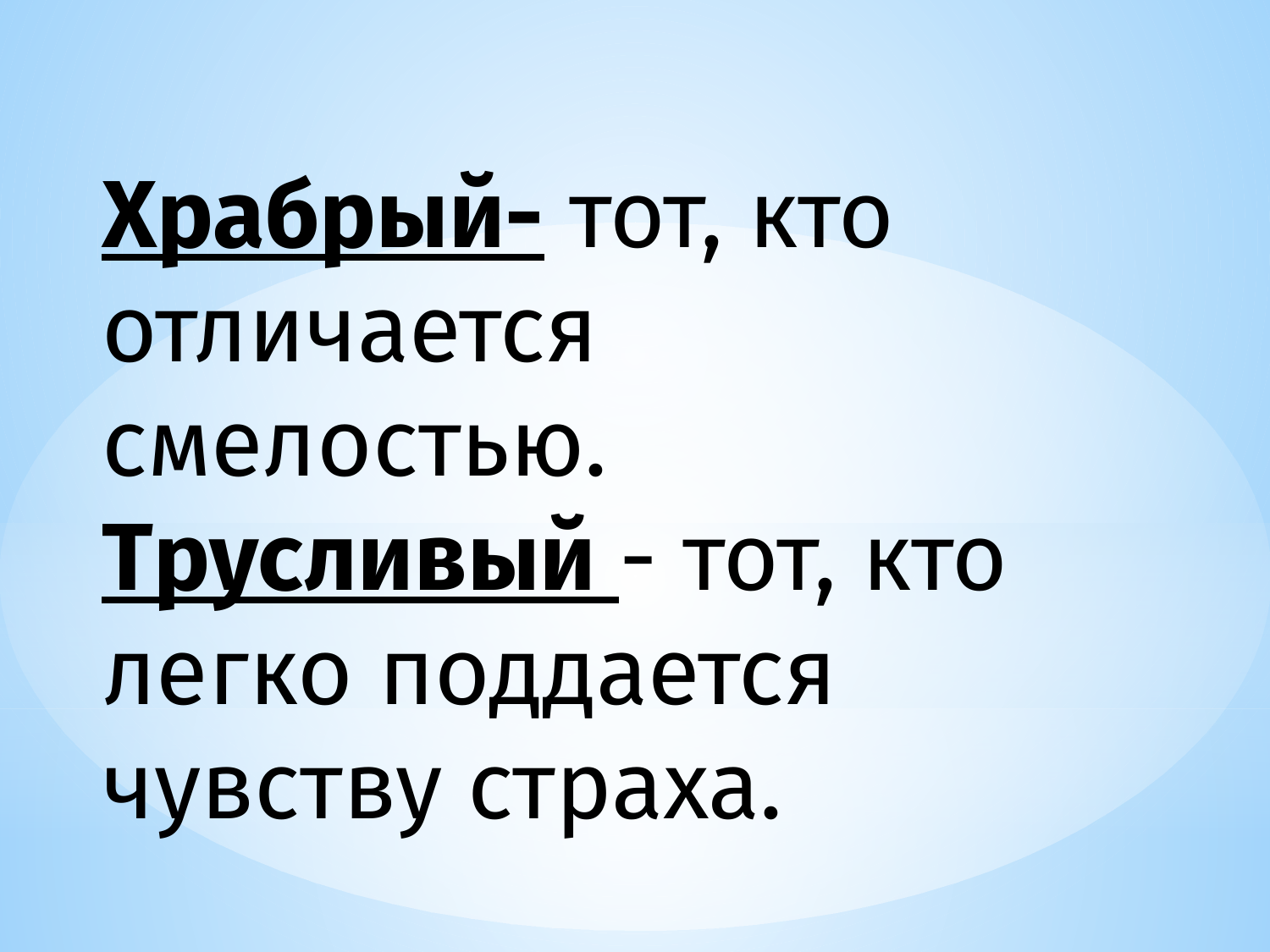

Храбрый- тот, кто отличается  смелостью.
Трусливый - тот, кто легко поддается чувству страха.